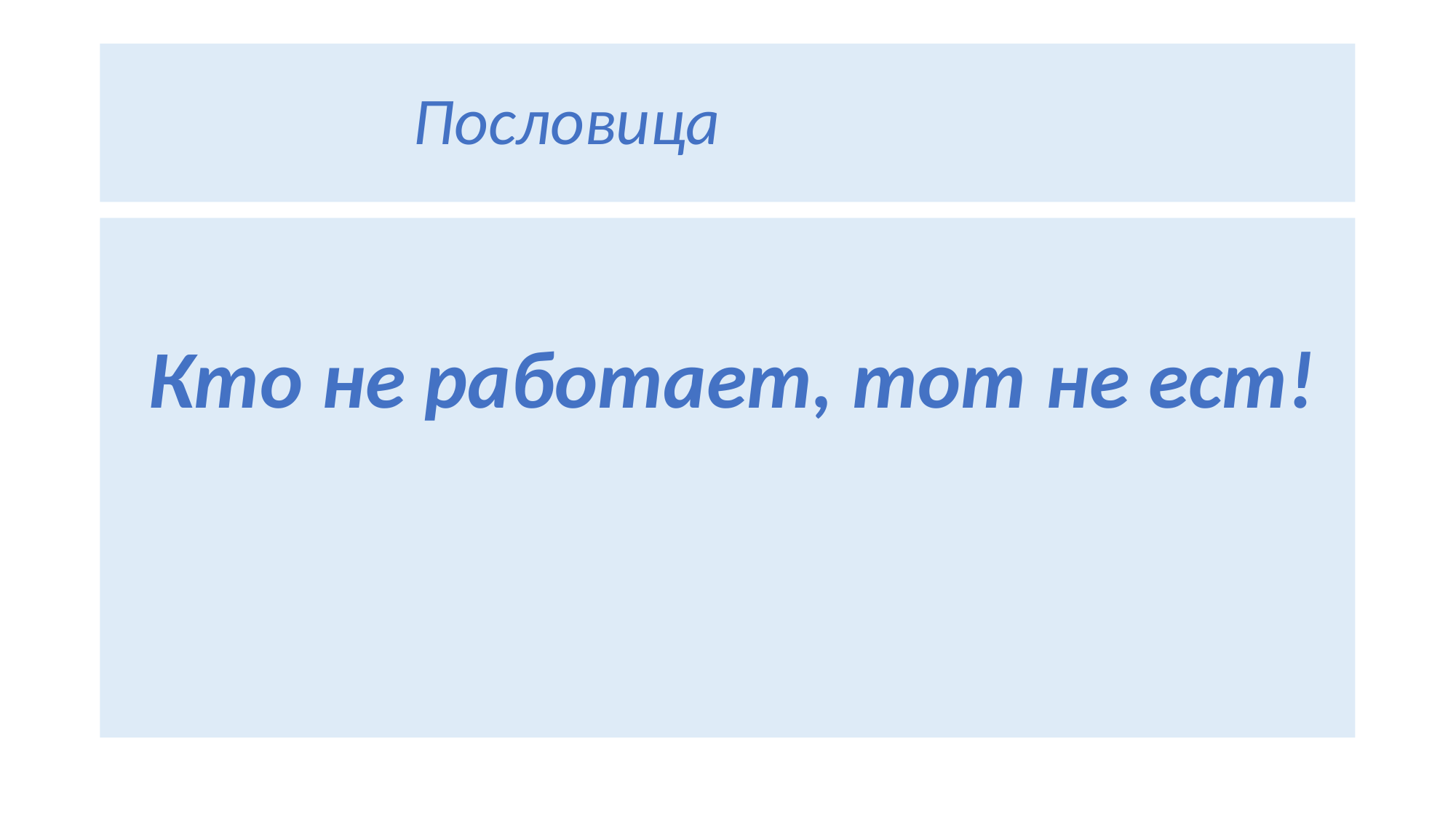

# Пословица

  Кто не работает, тот не ест!